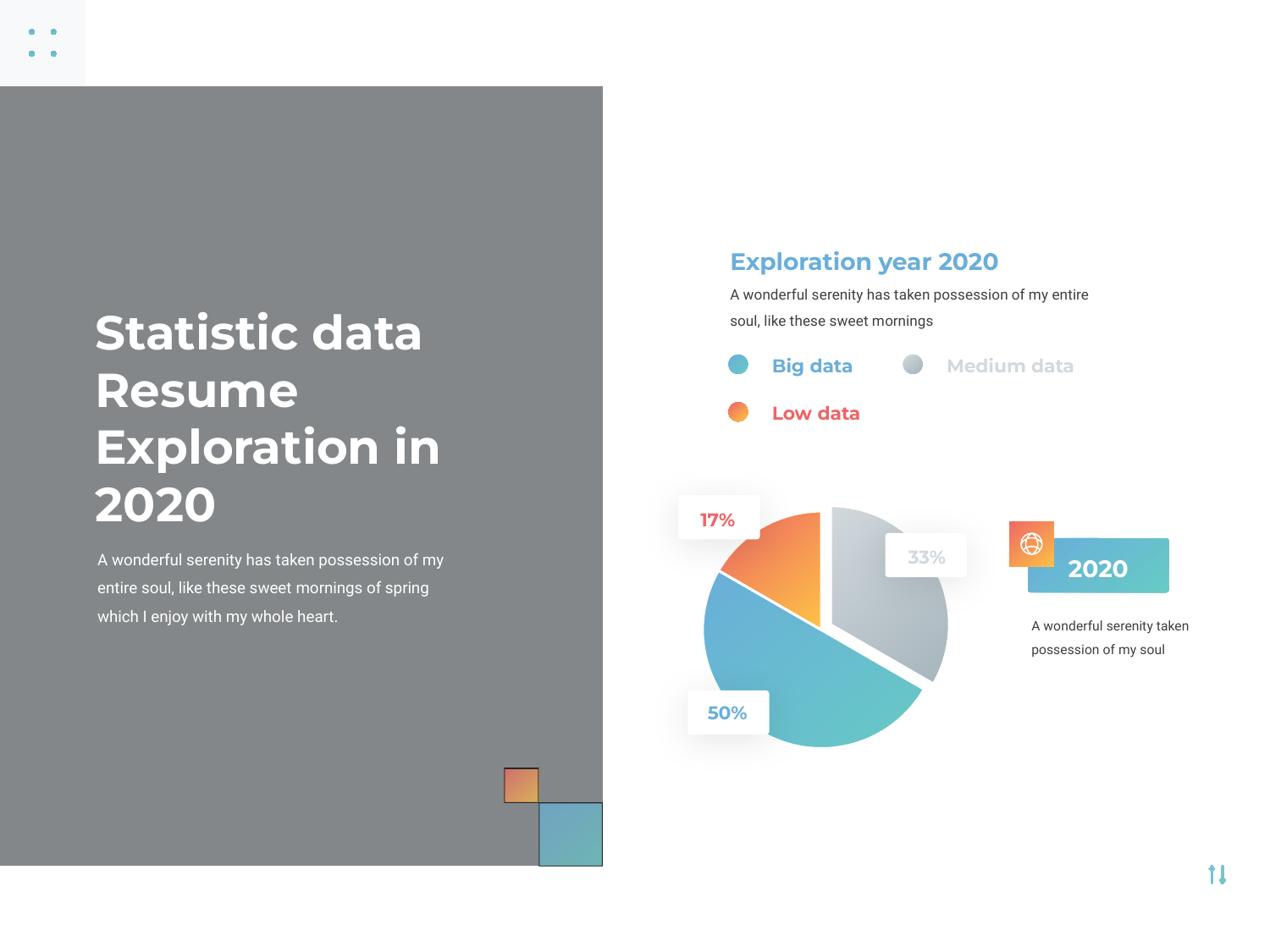

Exploration year 2020
Statistic data
Resume
Exploration in
2020
A wonderful serenity has taken possession of my entire soul, like these sweet mornings
Big data
Medium data

Low data

### Chart

| Category | Sales |
|---|---|
| 1st Qtr | 4.0 |
| 2nd Qtr | 6.0 |
| 3rd Qtr | 2.0 |
17%

A wonderful serenity has taken possession of my entire soul, like these sweet mornings of spring which I enjoy with my whole heart.

33%
2020
A wonderful serenity taken possession of my soul

50%